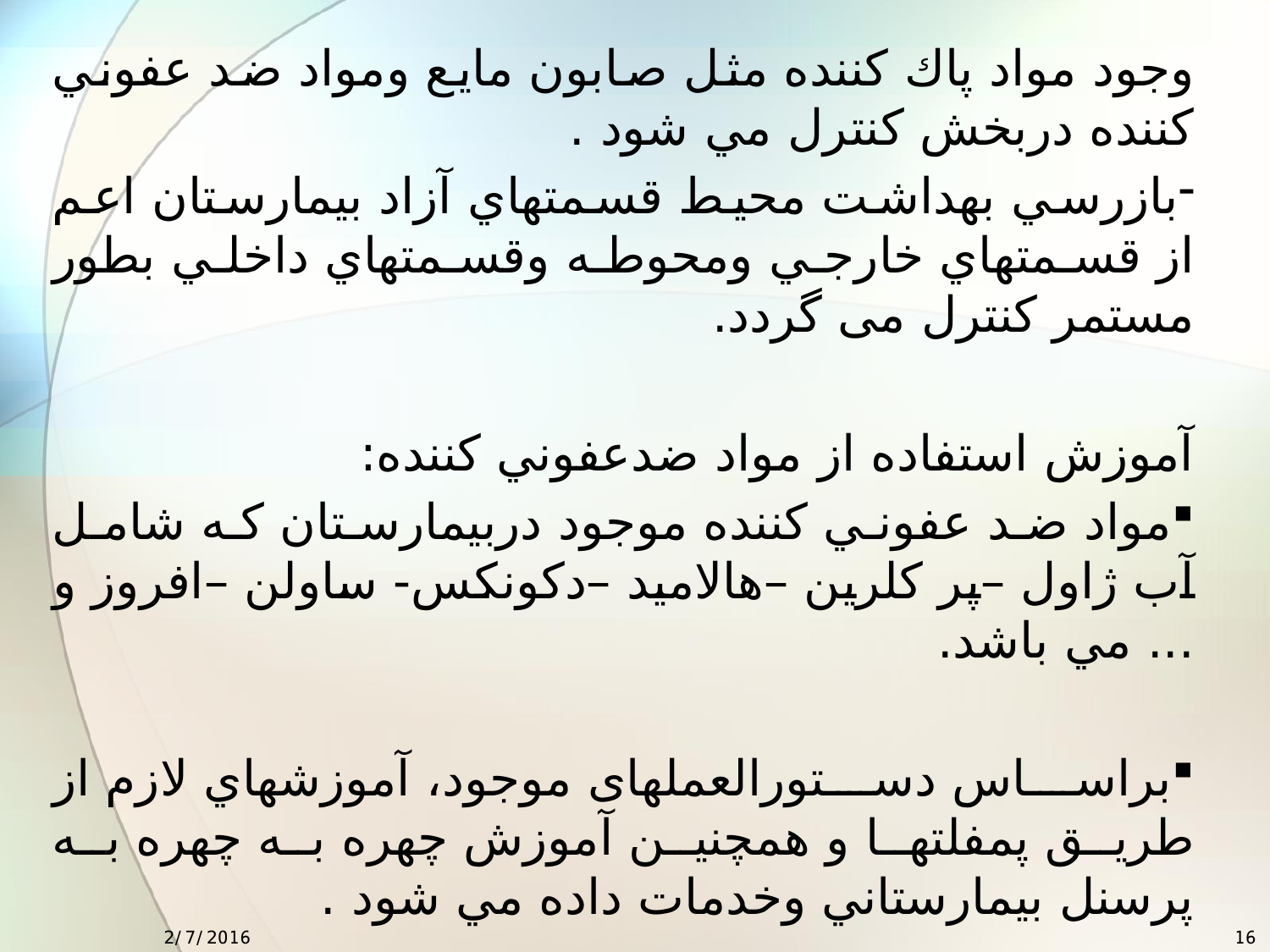

وجود مواد پاك كننده مثل صابون مايع ومواد ضد عفوني كننده دربخش كنترل مي شود .
بازرسي بهداشت محيط قسمتهاي آزاد بيمارستان اعم از قسمتهاي خارجي ومحوطه وقسمتهاي داخلي بطور مستمر کنترل می گردد.

آموزش استفاده از مواد ضدعفوني كننده:
مواد ضد عفوني كننده موجود دربيمارستان كه شامل آب ژاول –پر كلرين –هالاميد –دكونكس- ساولن –افروز و ... مي باشد.

براساس دستورالعملهای موجود، آموزشهاي لازم از طريق پمفلتها و همچنين آموزش چهره به چهره به پرسنل بيمارستاني وخدمات داده مي شود .

2/7/2016
16